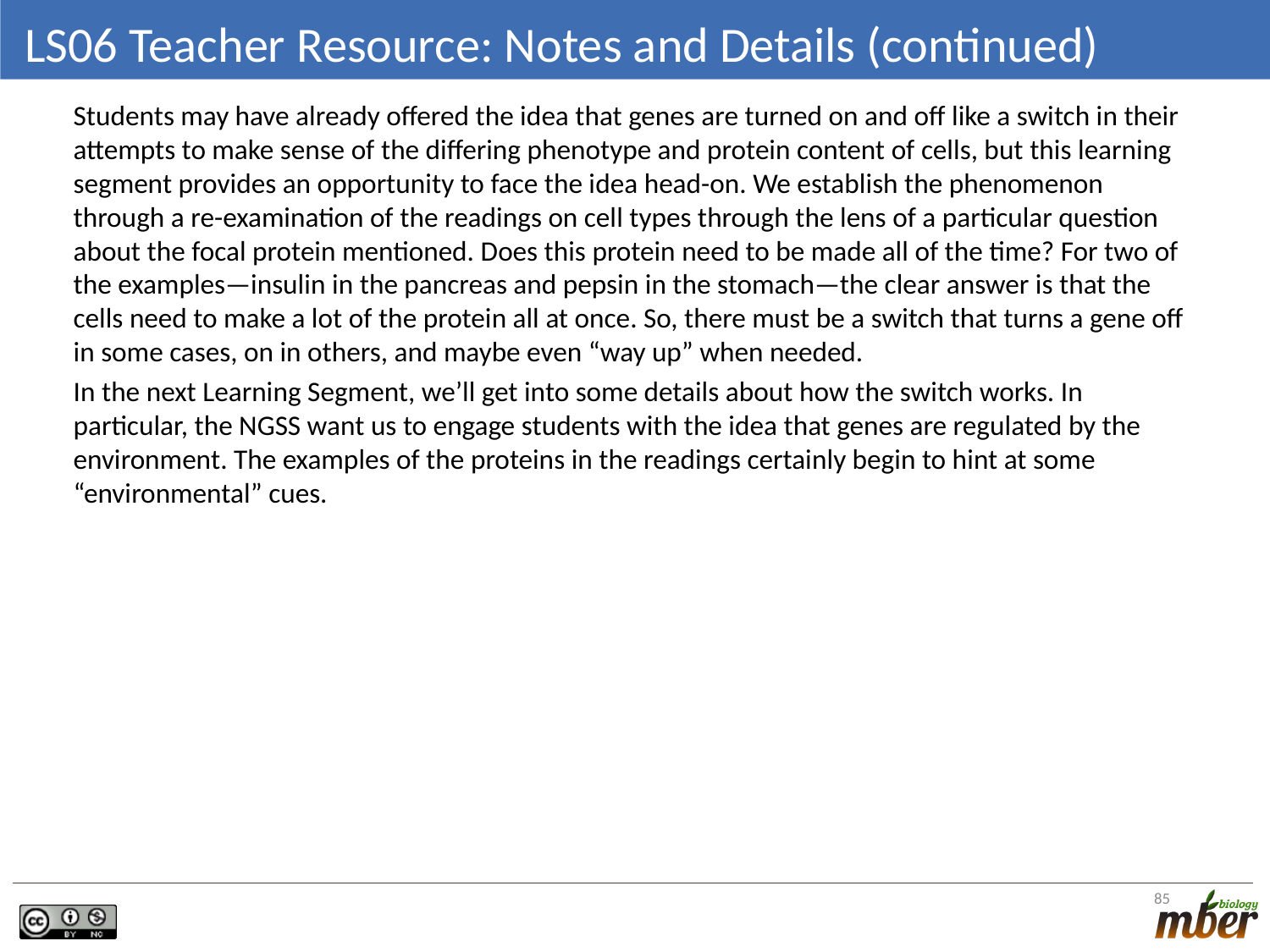

# LS06 Teacher Resource: Notes and Details (continued)
Students may have already offered the idea that genes are turned on and off like a switch in their attempts to make sense of the differing phenotype and protein content of cells, but this learning segment provides an opportunity to face the idea head-on. We establish the phenomenon through a re-examination of the readings on cell types through the lens of a particular question about the focal protein mentioned. Does this protein need to be made all of the time? For two of the examples—insulin in the pancreas and pepsin in the stomach—the clear answer is that the cells need to make a lot of the protein all at once. So, there must be a switch that turns a gene off in some cases, on in others, and maybe even “way up” when needed.
In the next Learning Segment, we’ll get into some details about how the switch works. In particular, the NGSS want us to engage students with the idea that genes are regulated by the environment. The examples of the proteins in the readings certainly begin to hint at some “environmental” cues.
85